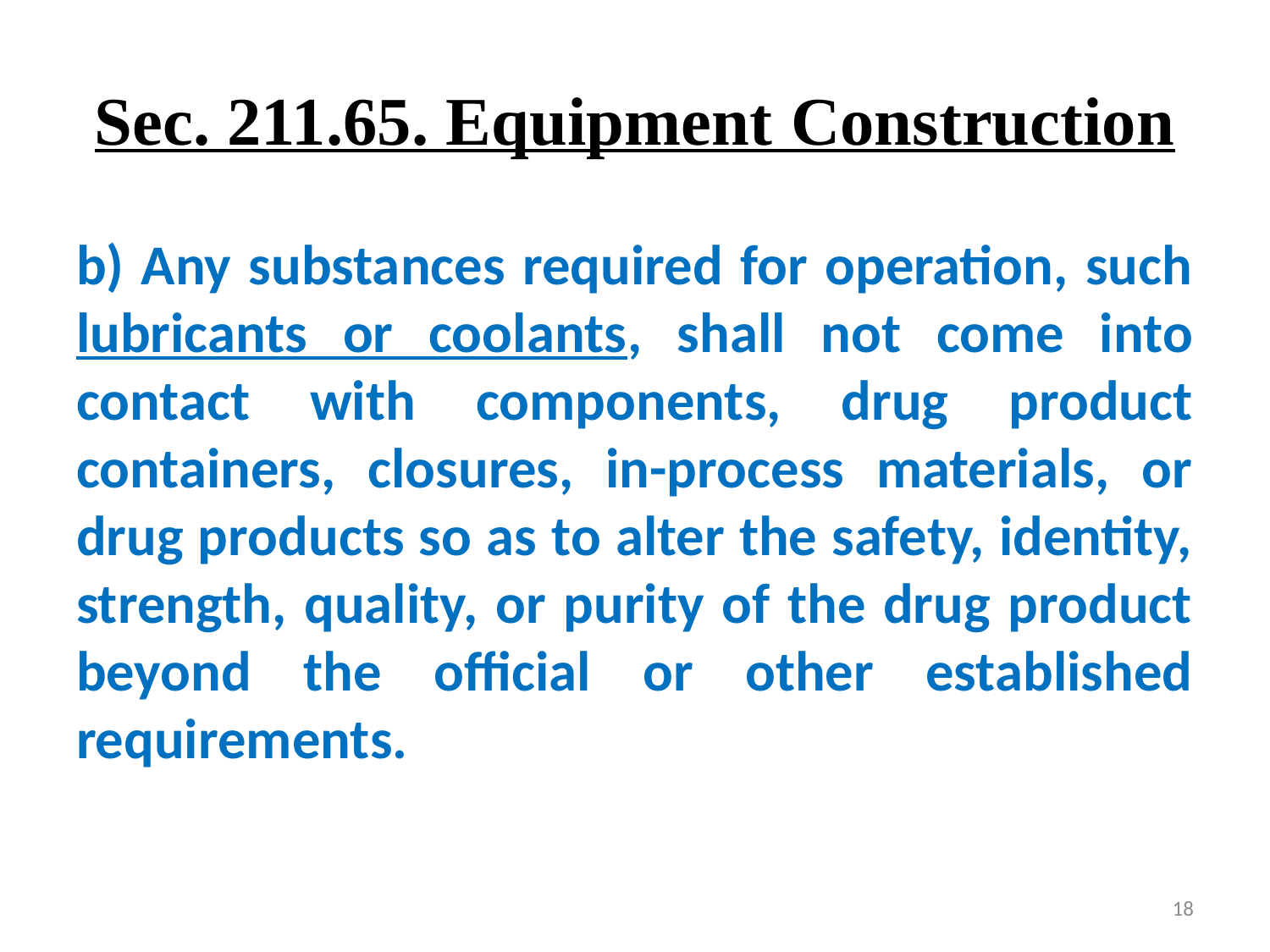

# Sec. 211.65. Equipment Construction
b) Any substances required for operation, such lubricants or coolants, shall not come into contact with components, drug product containers, closures, in-process materials, or drug products so as to alter the safety, identity, strength, quality, or purity of the drug product beyond the official or other established requirements.

18